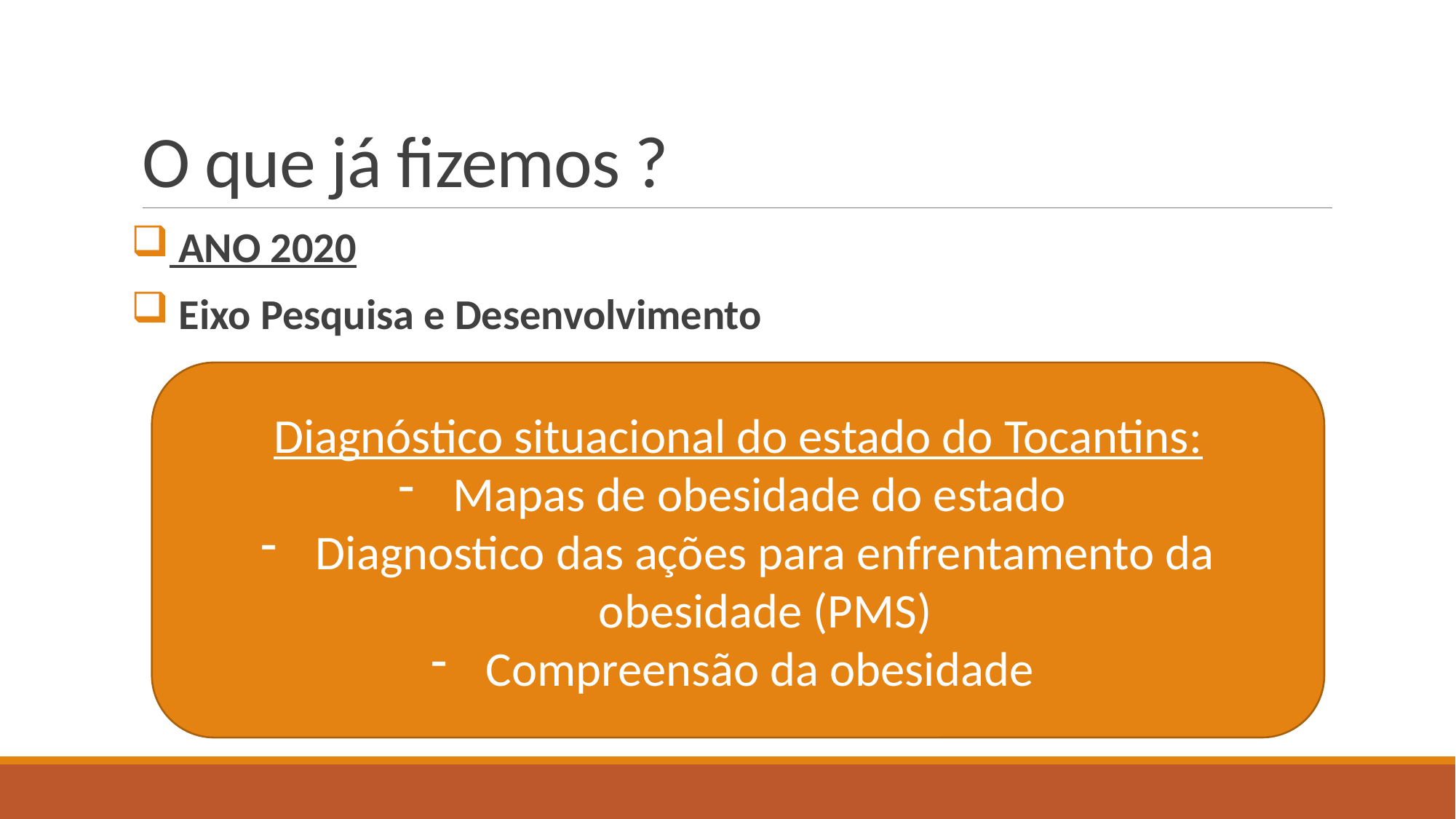

# O que já fizemos ?
 ANO 2020
 Eixo Pesquisa e Desenvolvimento

Diagnóstico situacional do estado do Tocantins:
Mapas de obesidade do estado
Diagnostico das ações para enfrentamento da obesidade (PMS)
Compreensão da obesidade